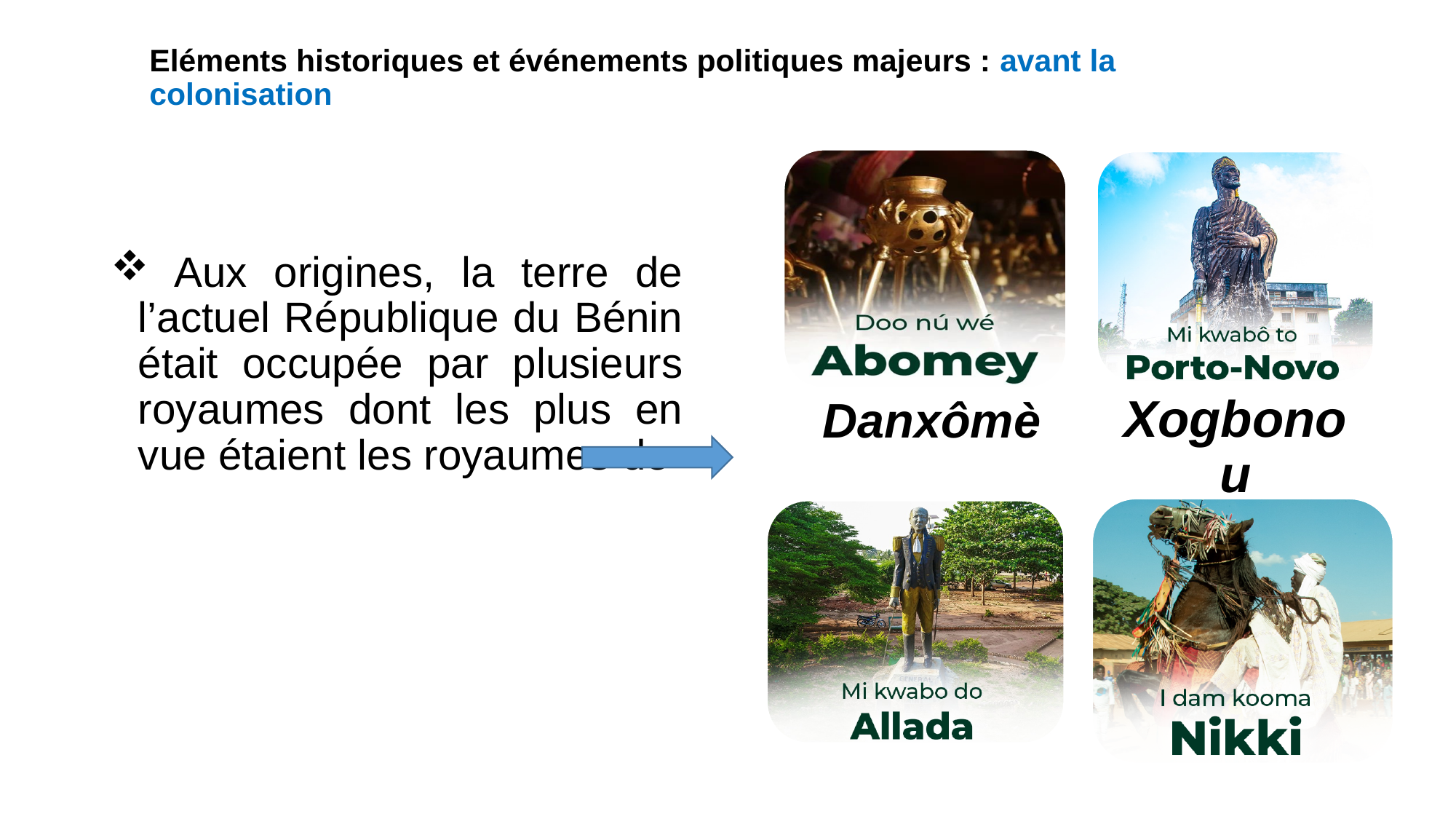

# Eléments historiques et événements politiques majeurs : avant la colonisation
Danxômè
Xogbonou

 Aux origines, la terre de l’actuel République du Bénin était occupée par plusieurs royaumes dont les plus en vue étaient les royaumes de